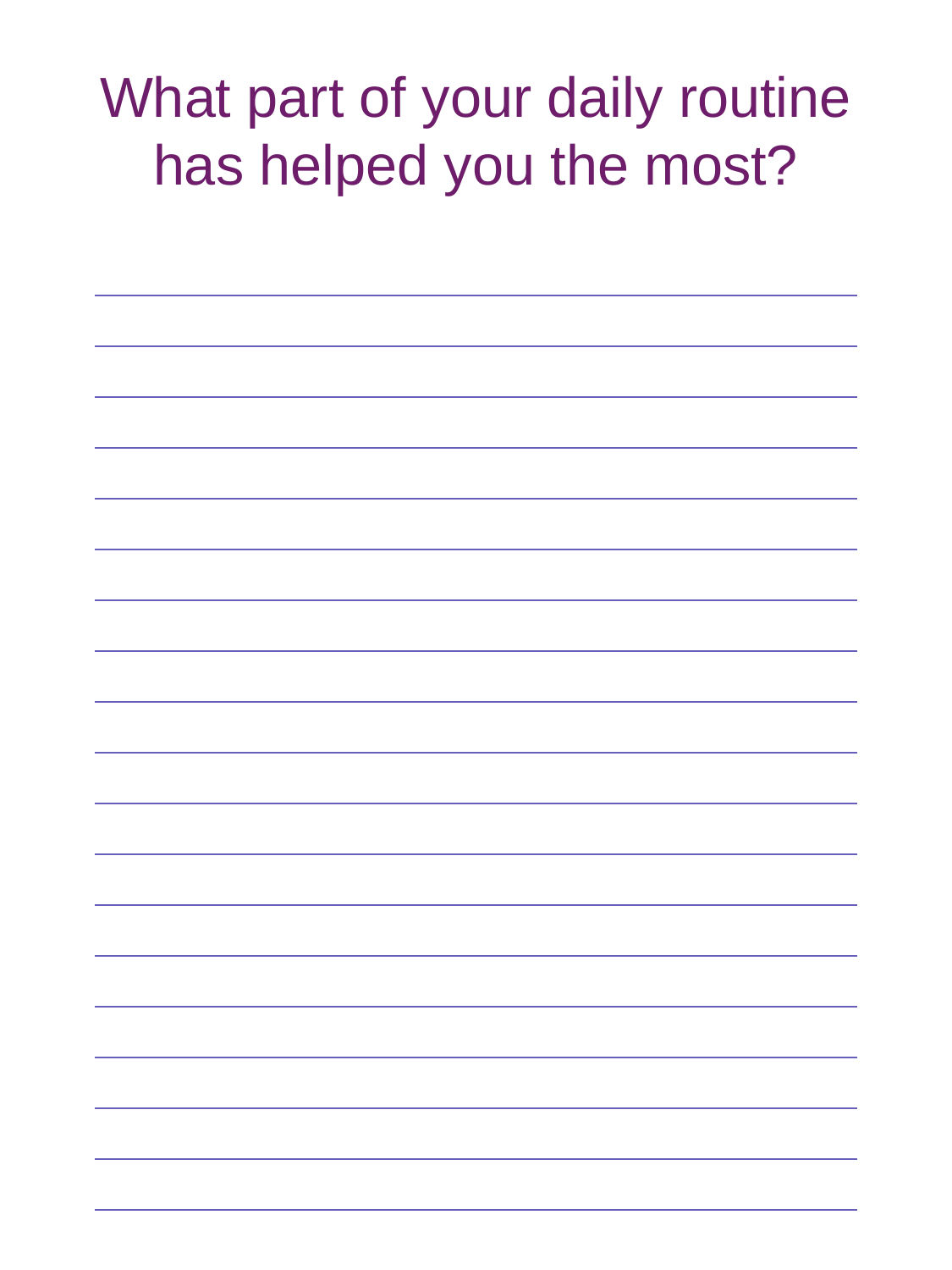

What part of your daily routine has helped you the most?
|  |
| --- |
|  |
|  |
|  |
|  |
|  |
|  |
|  |
|  |
|  |
|  |
|  |
|  |
|  |
|  |
|  |
|  |
|  |